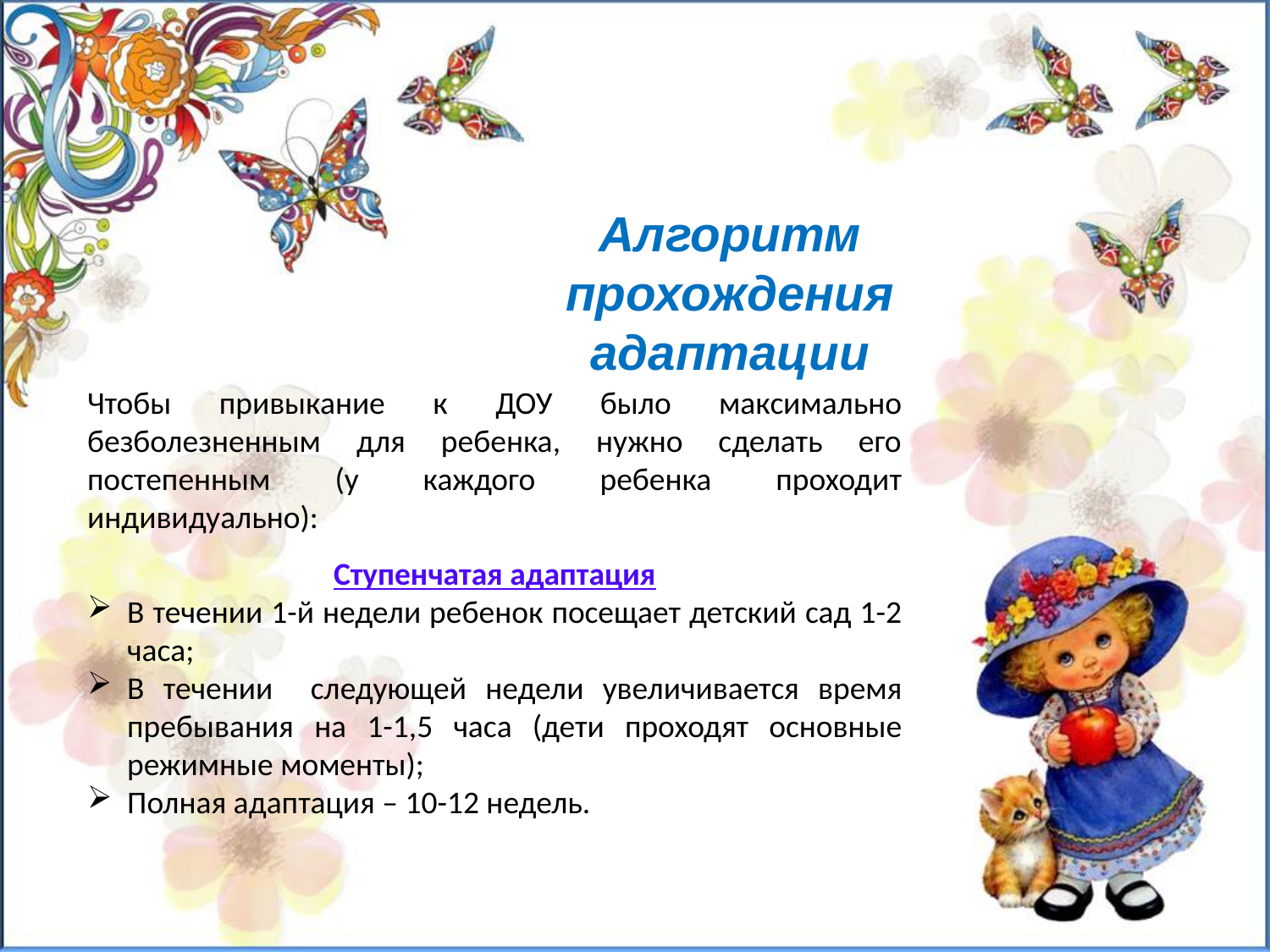

Алгоритм прохождения адаптации
Чтобы привыкание к ДОУ было максимально безболезненным для ребенка, нужно сделать его постепенным (у каждого ребенка проходит индивидуально):
Ступенчатая адаптация
В течении 1-й недели ребенок посещает детский сад 1-2 часа;
В течении  следующей недели увеличивается время пребывания на 1-1,5 часа (дети проходят основные режимные моменты);
Полная адаптация – 10-12 недель.